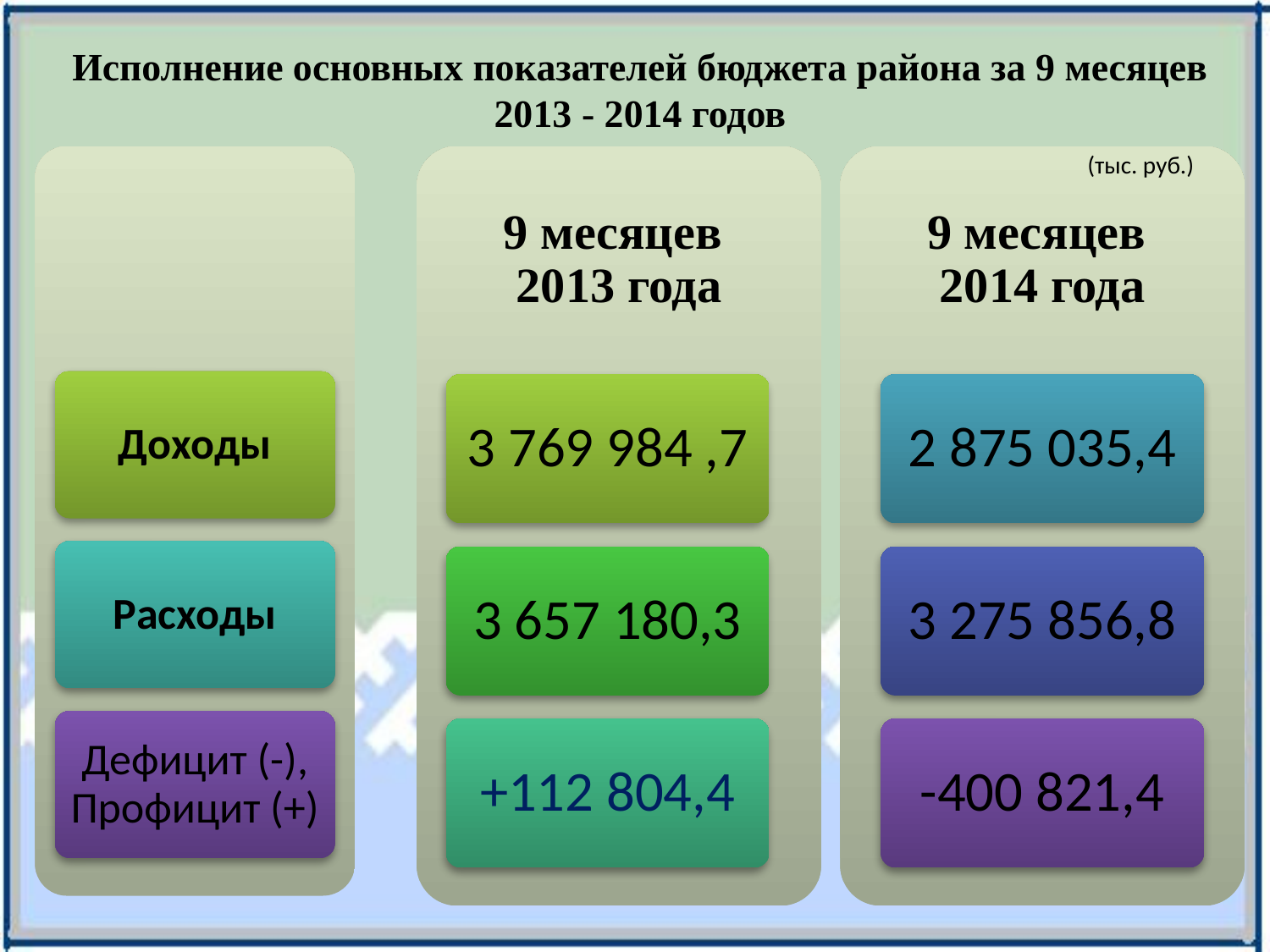

Исполнение основных показателей бюджета района за 9 месяцев 2013 - 2014 годов
(тыс. руб.)

Доходы
Расходы
Дефицит (-),
Профицит (+)
9 месяцев
2013 года
3 769 984 ,7
3 657 180,3
+112 804,4
9 месяцев
2014 года
2 875 035,4
3 275 856,8
-400 821,4